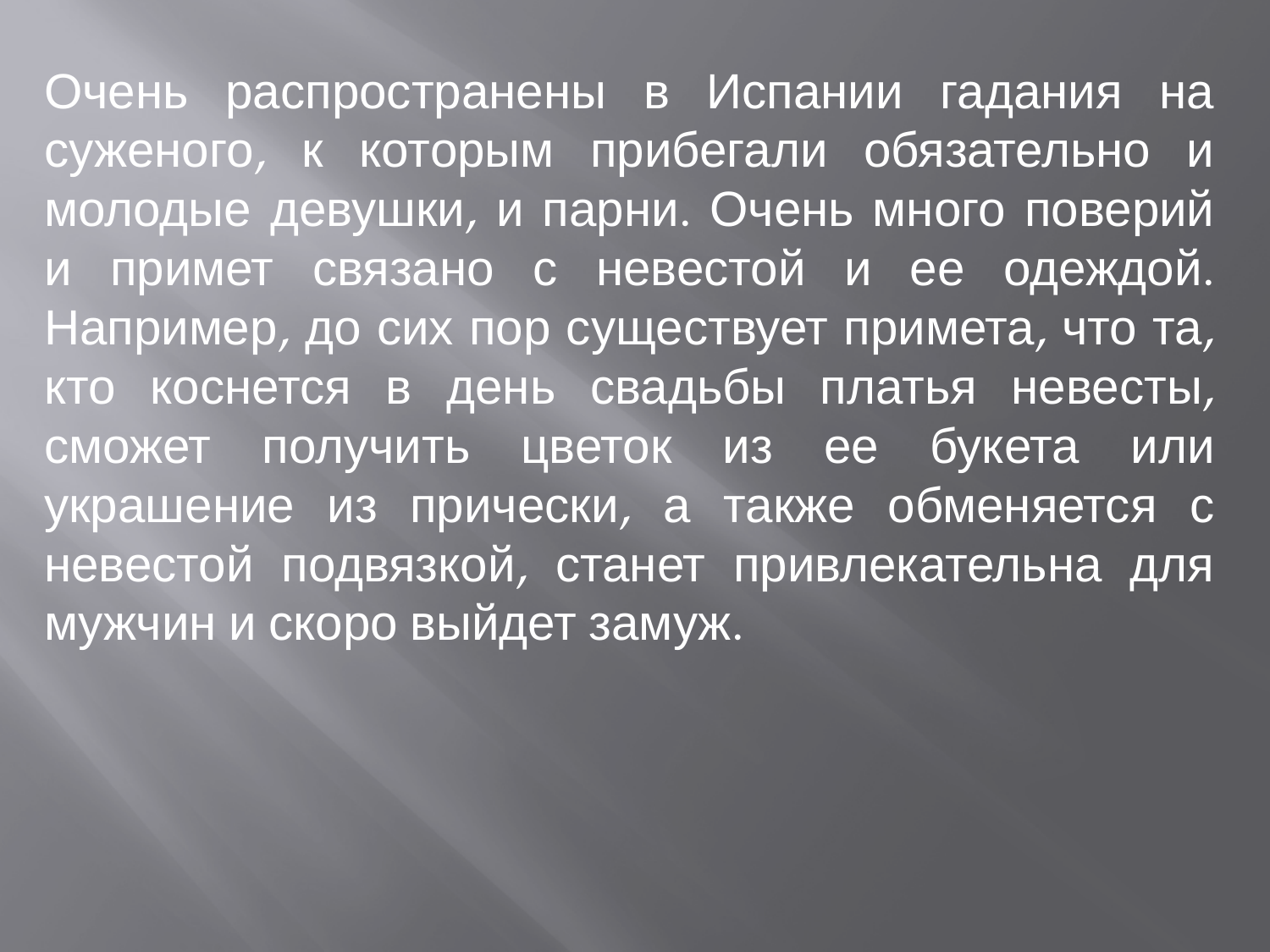

Очень распространены в Испании гадания на суженого, к которым прибегали обязательно и молодые девушки, и парни. Очень много поверий и примет связано с невестой и ее одеждой. Например, до сих пор существует примета, что та, кто коснется в день свадьбы платья невесты, сможет получить цветок из ее букета или украшение из прически, а также обменяется с невестой подвязкой, станет привлекательна для мужчин и скоро выйдет замуж.